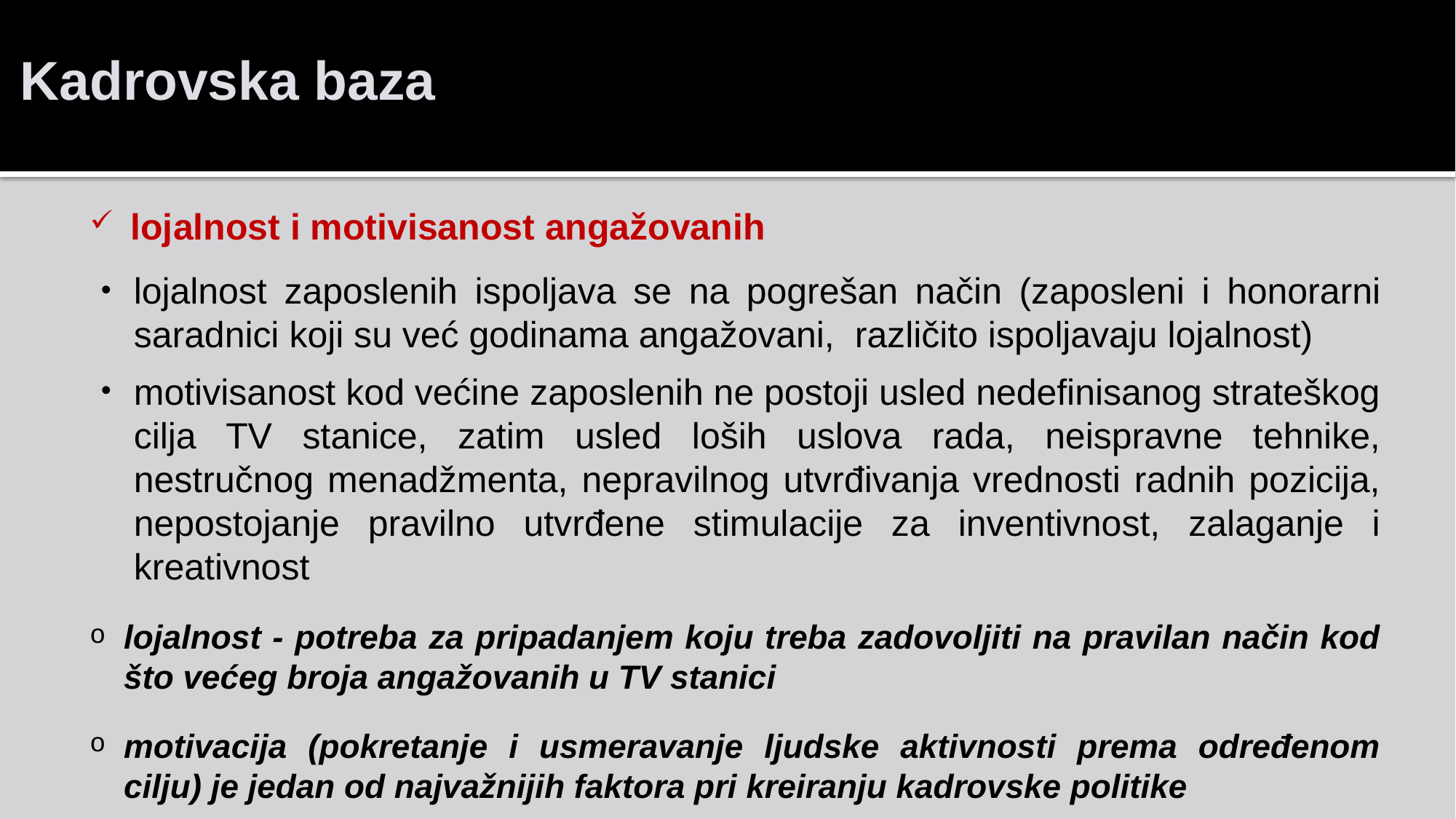

Kadrovska baza

lojalnost i motivisanost angažovanih

lojalnost zaposlenih ispoljava se na pogrešan način (zaposleni i honorarni saradnici koji su već godinama angažovani,  različito ispoljavaju lojalnost)

motivisanost kod većine zaposlenih ne postoji usled nedefinisanog strateškog cilja TV stanice, zatim usled loših uslova rada, neispravne tehnike, nestručnog menadžmenta, nepravilnog utvrđivanja vrednosti radnih pozicija, nepostojanje pravilno utvrđene stimulacije za inventivnost, zalaganje i kreativnost

lojalnost - potreba za pripadanjem koju treba zadovoljiti na pravilan način kod što većeg broja angažovanih u TV stanici

motivacija (pokretanje i usmeravanje ljudske aktivnosti prema određenom cilju) je jedan od najvažnijih faktora pri kreiranju kadrovske politike